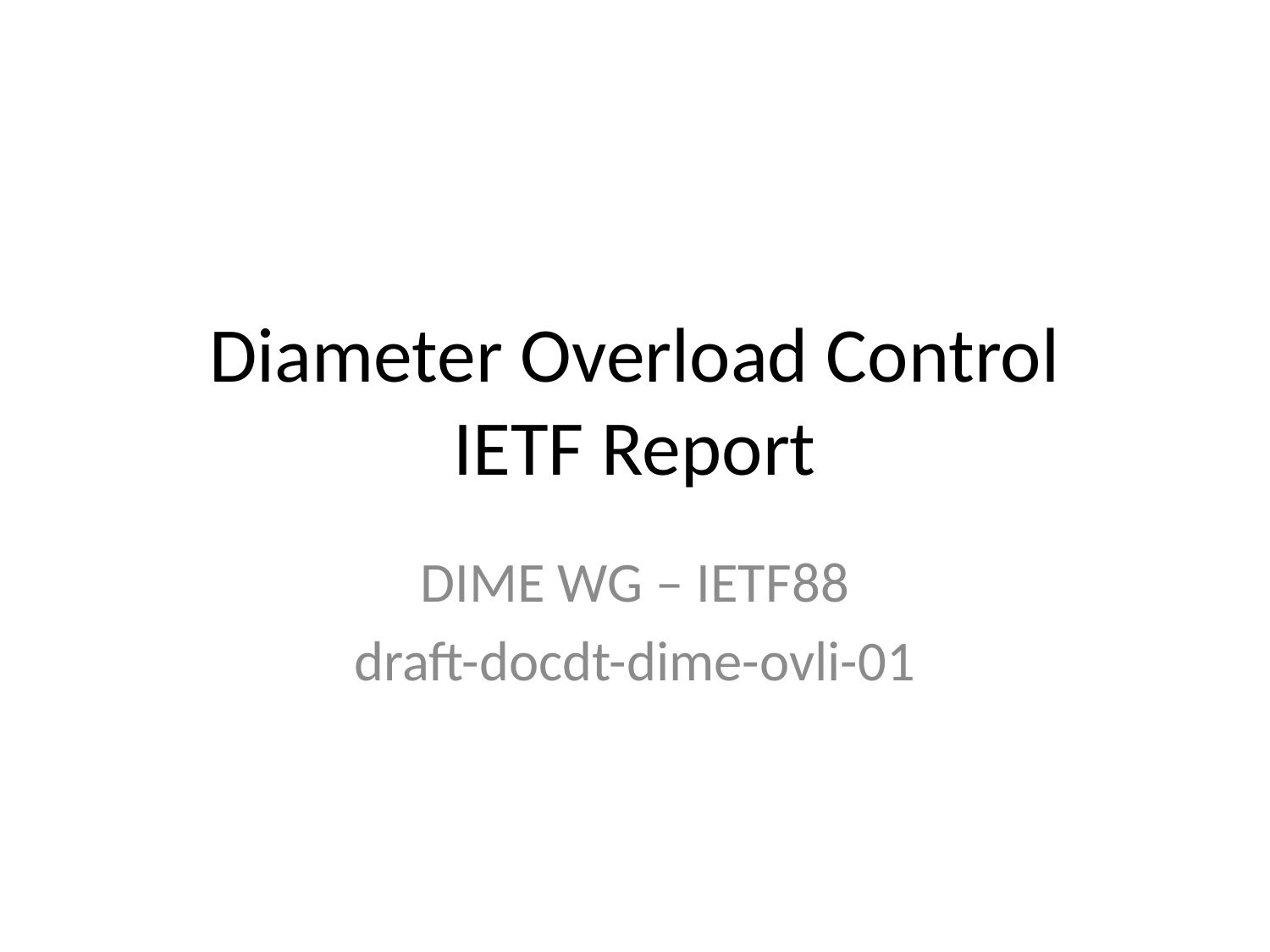

# Diameter Overload Control IETF Report
DIME WG – IETF88
draft-docdt-dime-ovli-01